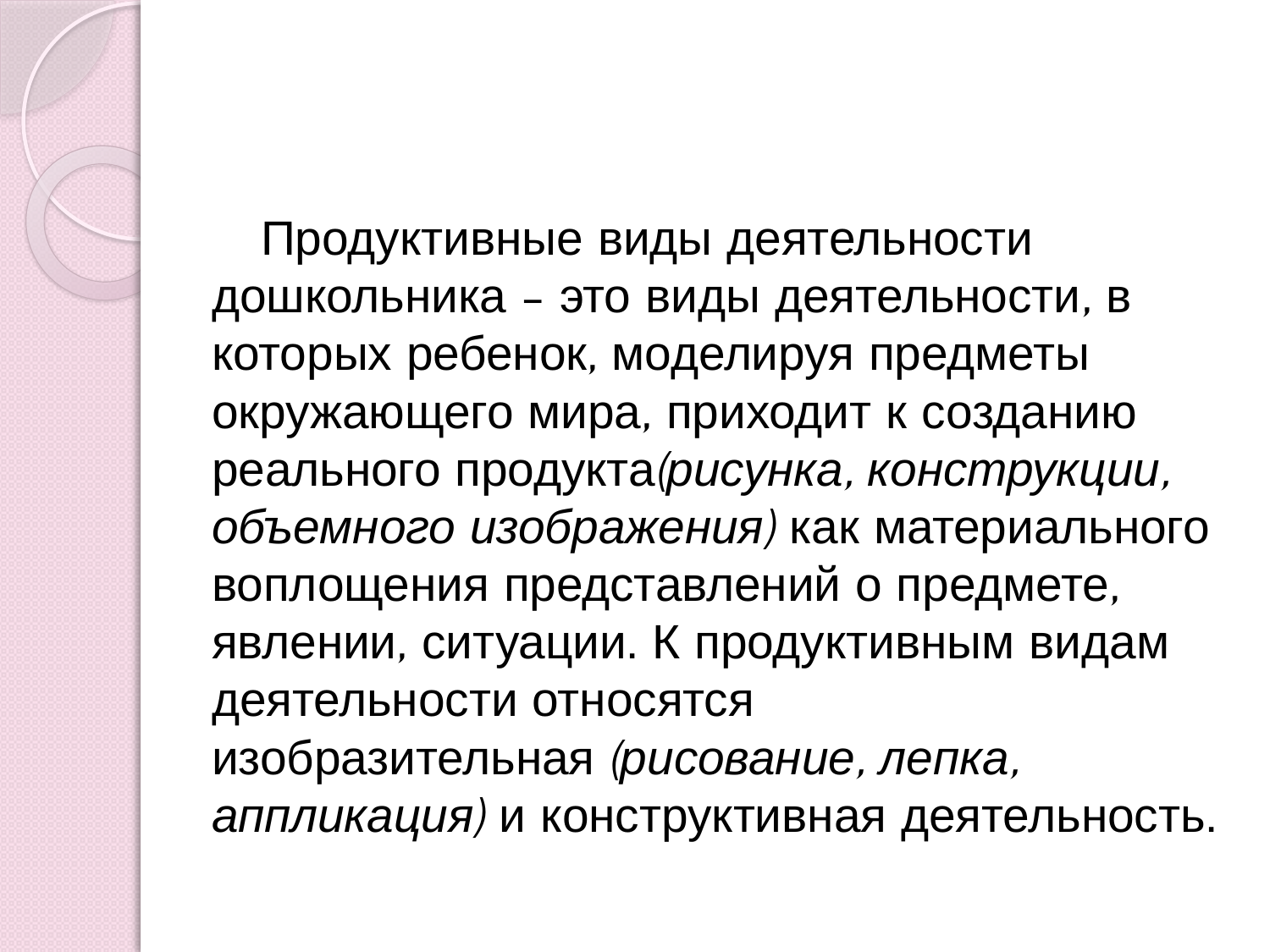

#
Продуктивные виды деятельности дошкольника – это виды деятельности, в которых ребенок, моделируя предметы окружающего мира, приходит к созданию реального продукта(рисунка, конструкции, объемного изображения) как материального воплощения представлений о предмете, явлении, ситуации. К продуктивным видам деятельности относятся изобразительная (рисование, лепка, аппликация) и конструктивная деятельность.